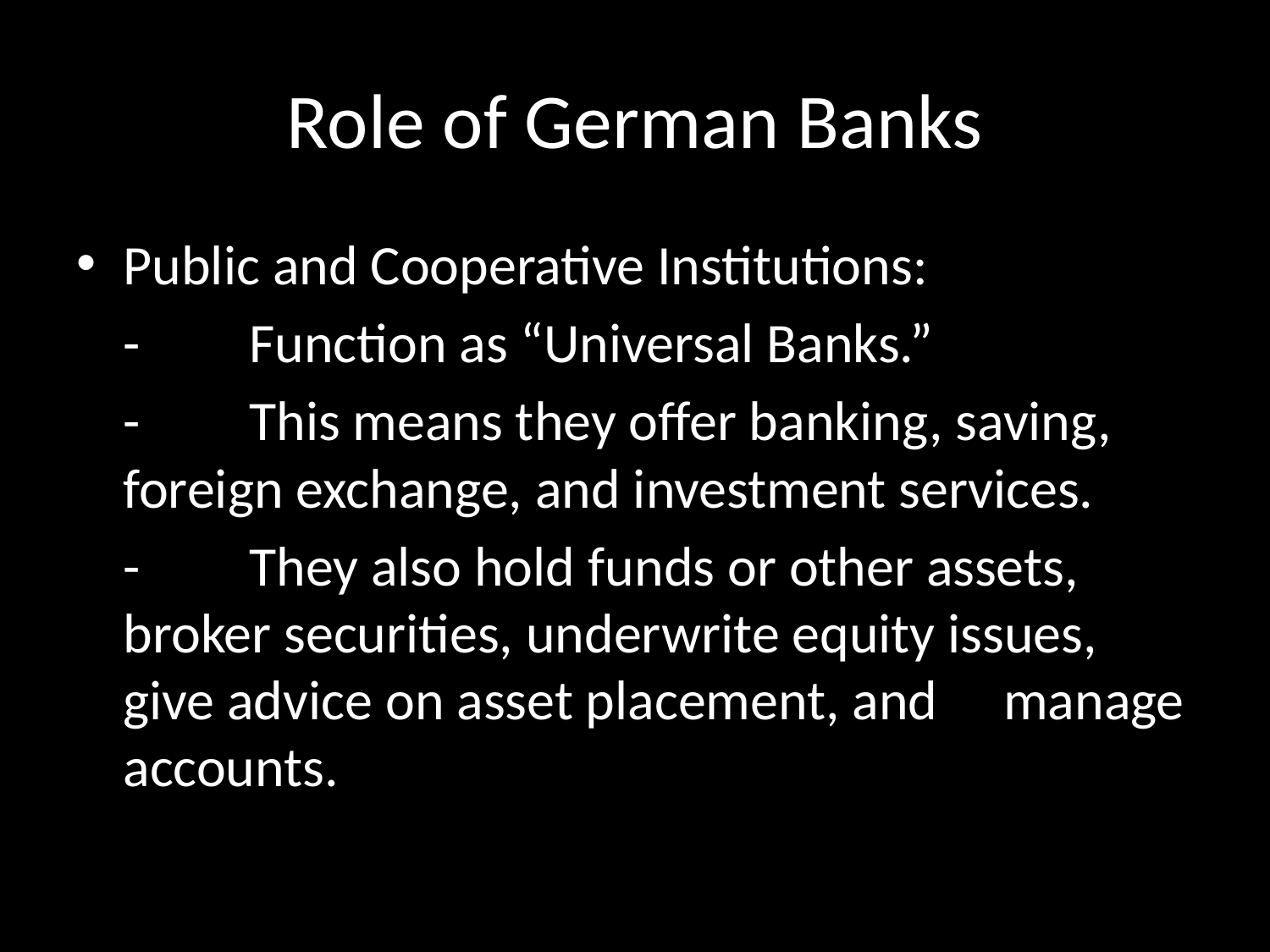

# Role of German Banks
Public and Cooperative Institutions:
	-	Function as “Universal Banks.”
	-	This means they offer banking, saving, 				foreign exchange, and investment services.
	-	They also hold funds or other assets, 				broker securities, underwrite equity issues, 		give advice on asset placement, and 					manage accounts.